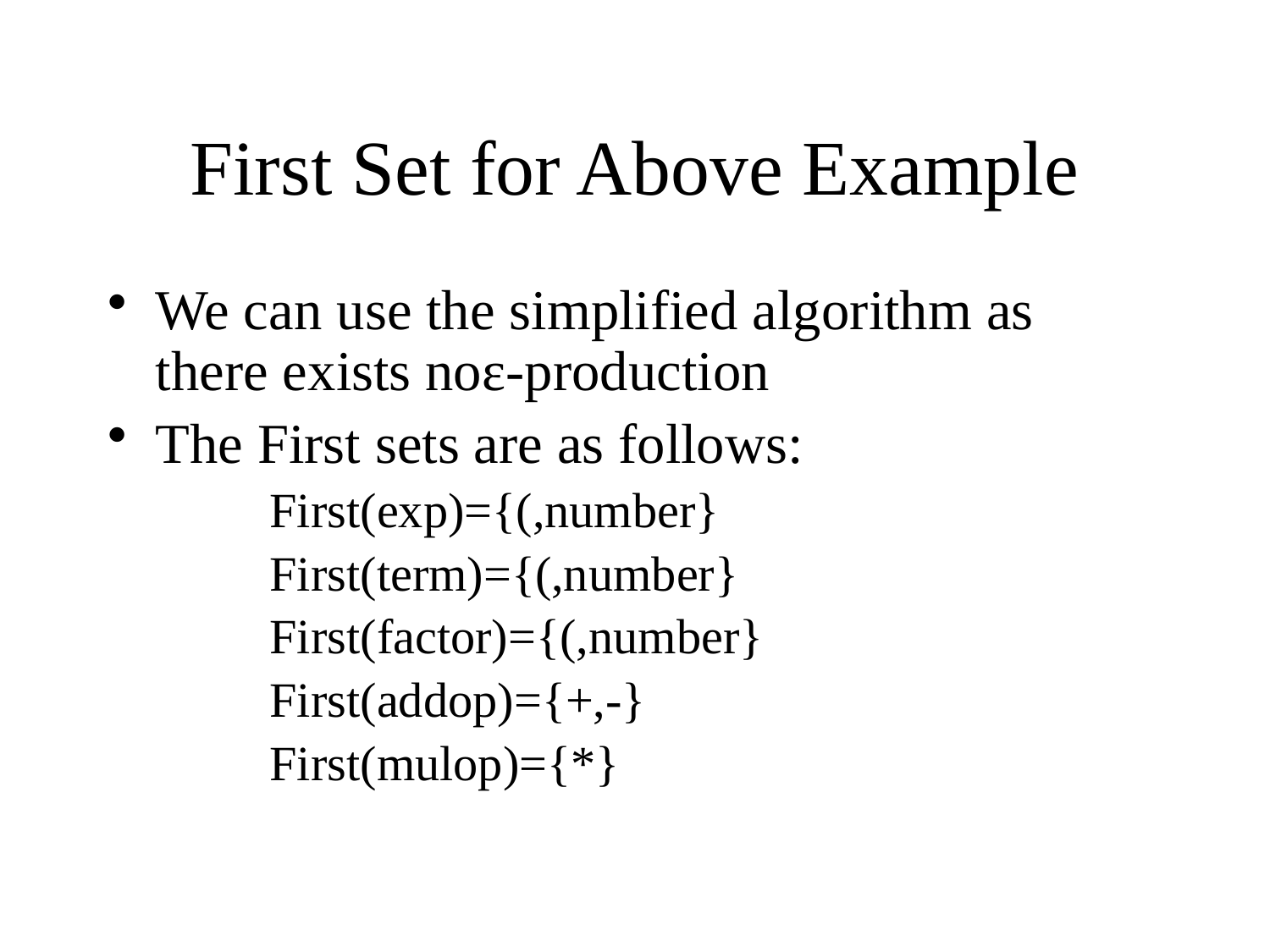

# First Set for Above Example
We can use the simplified algorithm as there exists noε-production
The First sets are as follows:
        First(exp)={(,number}
        First(term)={(,number}
        First(factor)={(,number}
        First(addop)={+,-}
        First(mulop)={*}